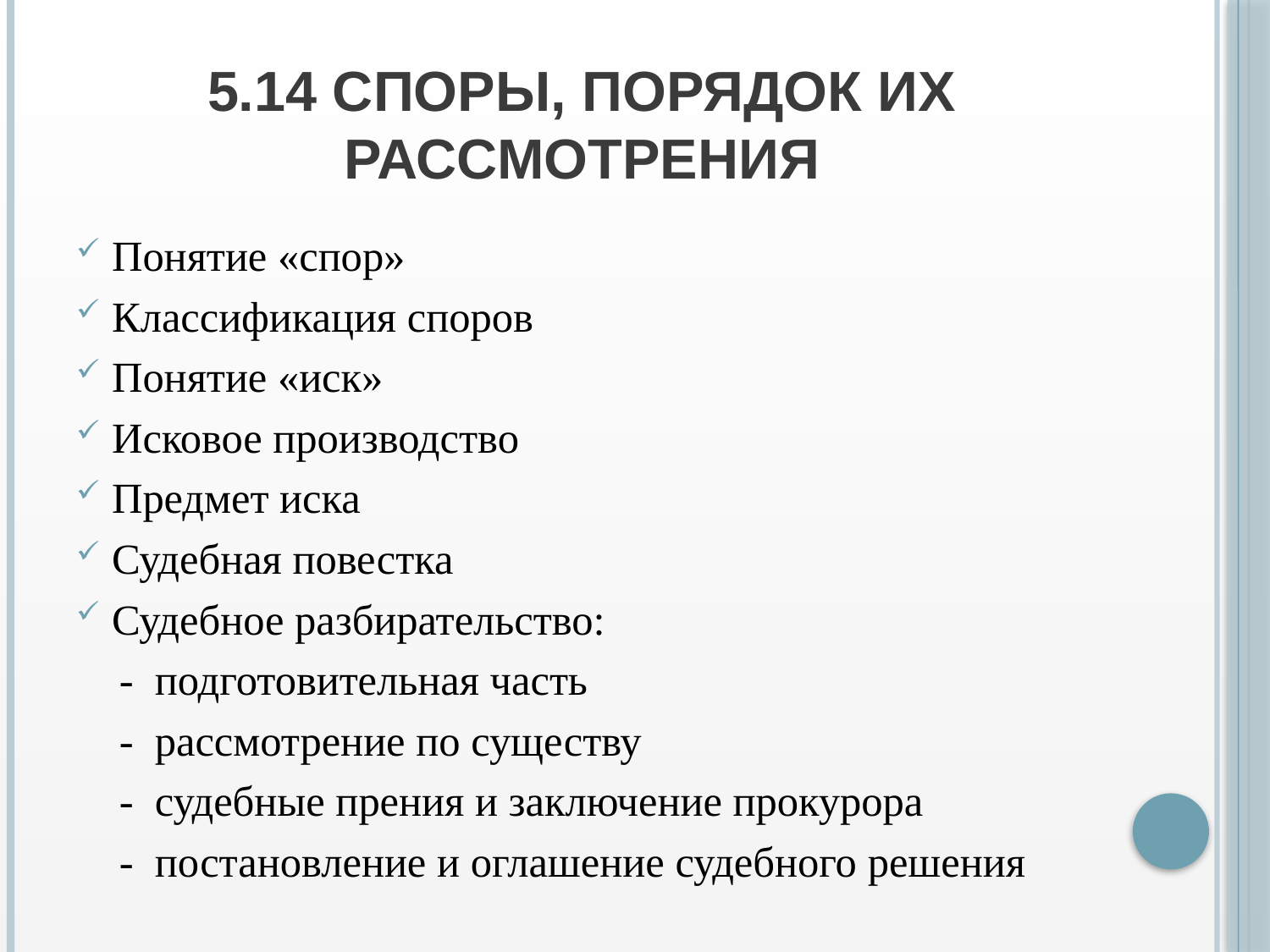

# 5.14 Споры, порядок их рассмотрения
Понятие «спор»
Классификация споров
Понятие «иск»
Исковое производство
Предмет иска
Судебная повестка
Судебное разбирательство:
    -  подготовительная часть
    -  рассмотрение по существу
    -  судебные прения и заключение прокурора
    -  постановление и оглашение судебного решения